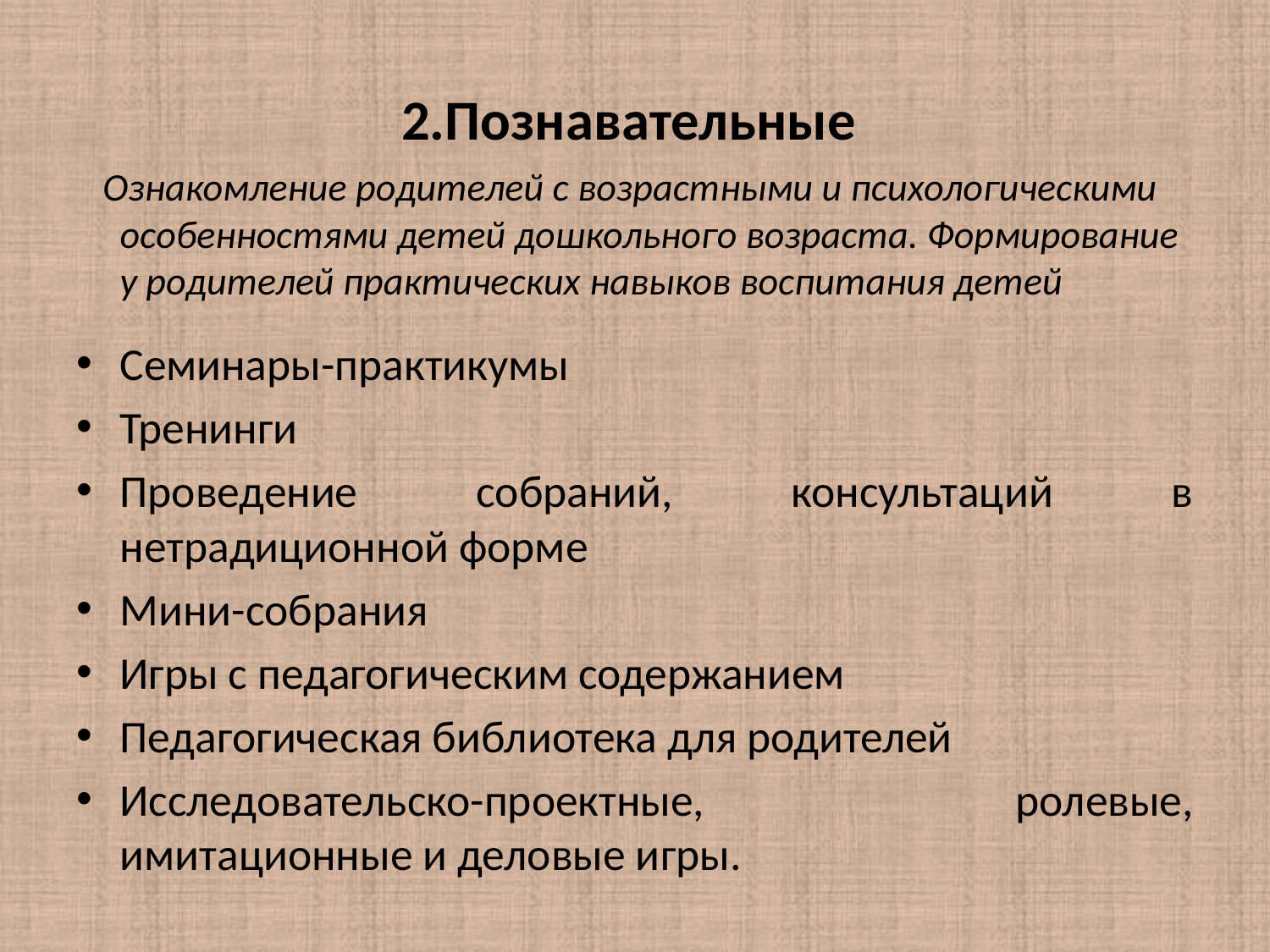

# 2.Познавательные
       Ознакомление родителей с возрастными и психологическими особенностями детей дошкольного возраста. Формирование у родителей практических навыков воспитания детей

Семинары-практикумы
Тренинги
Проведение собраний, консультаций в нетрадиционной форме
Мини-собрания
Игры с педагогическим содержанием
Педагогическая библиотека для родителей
Исследовательско-проектные, ролевые, имитационные и деловые игры.